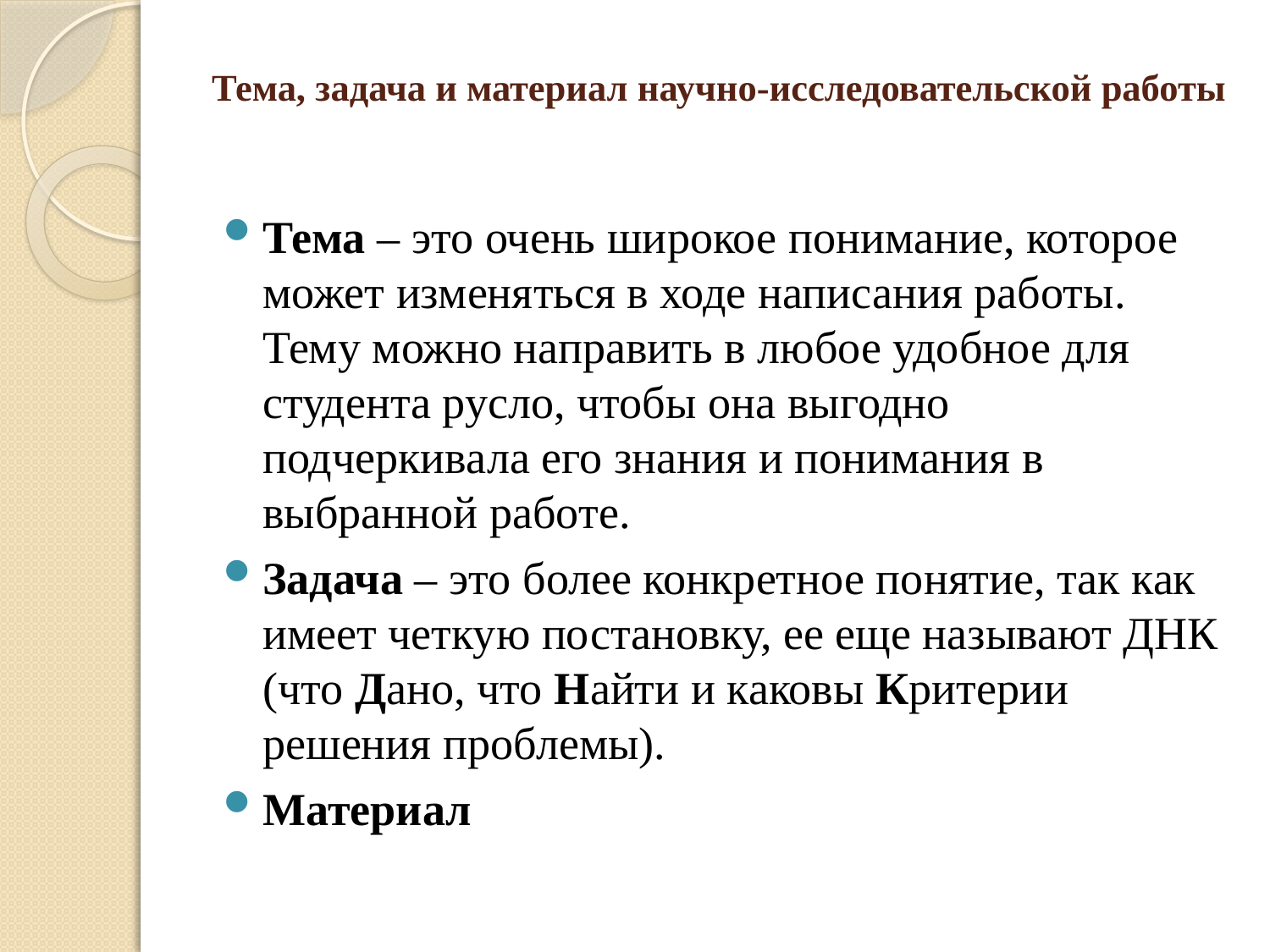

# Тема, задача и материал научно-исследовательской работы
Тема – это очень широкое понимание, которое может изменяться в ходе написания работы. Тему можно направить в любое удобное для студента русло, чтобы она выгодно подчеркивала его знания и понимания в выбранной работе.
Задача – это более конкретное понятие, так как имеет четкую постановку, ее еще называют ДНК (что Дано, что Найти и каковы Критерии решения проблемы).
Материал